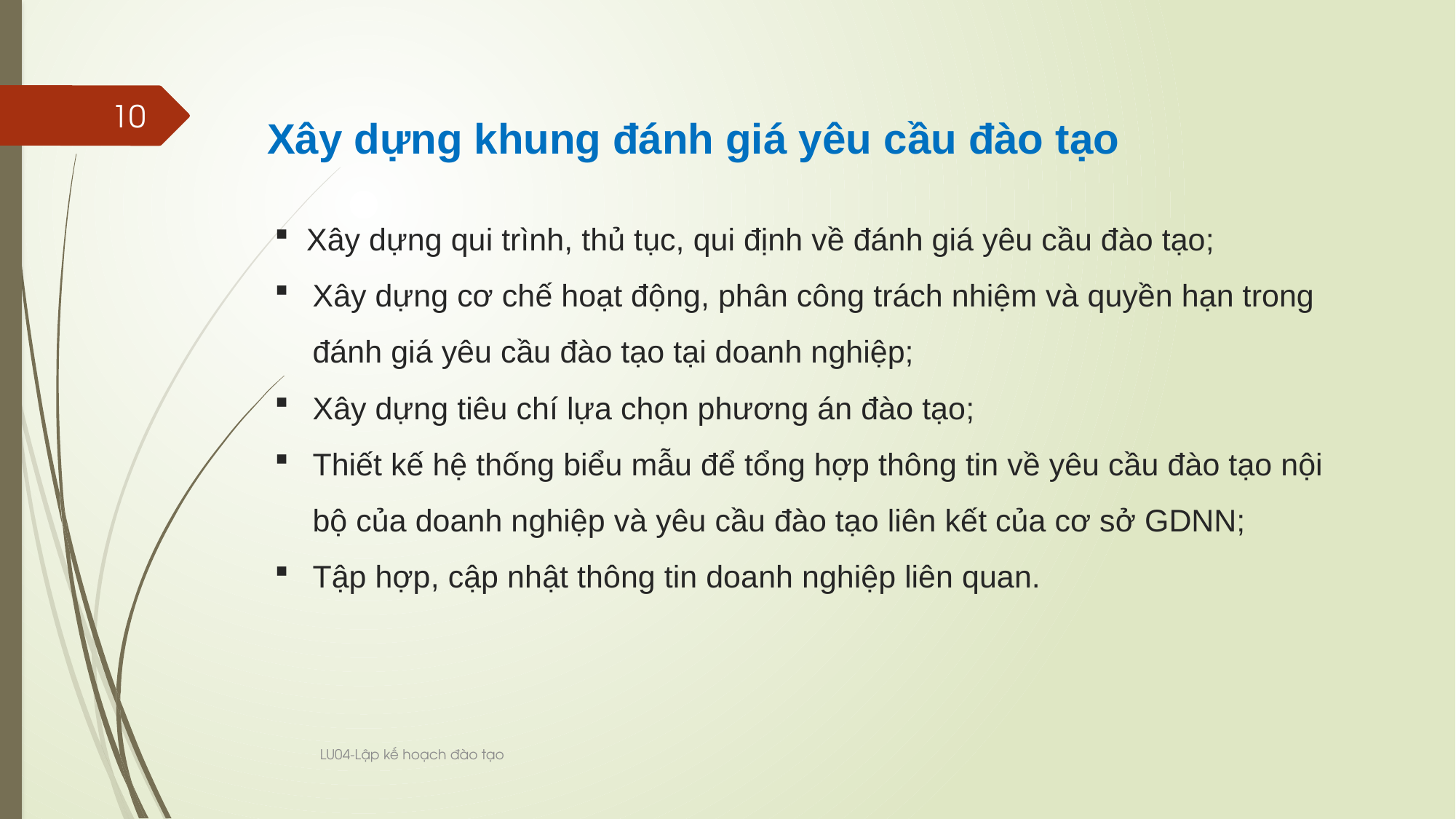

10
Xây dựng khung đánh giá yêu cầu đào tạo

Xây dựng qui trình, thủ tục, qui định về đánh giá yêu cầu đào tạo;
Xây dựng cơ chế hoạt động, phân công trách nhiệm và quyền hạn trong đánh giá yêu cầu đào tạo tại doanh nghiệp;
Xây dựng tiêu chí lựa chọn phương án đào tạo;
Thiết kế hệ thống biểu mẫu để tổng hợp thông tin về yêu cầu đào tạo nội bộ của doanh nghiệp và yêu cầu đào tạo liên kết của cơ sở GDNN;
Tập hợp, cập nhật thông tin doanh nghiệp liên quan.
LU04-Lập kế hoạch đào tạo